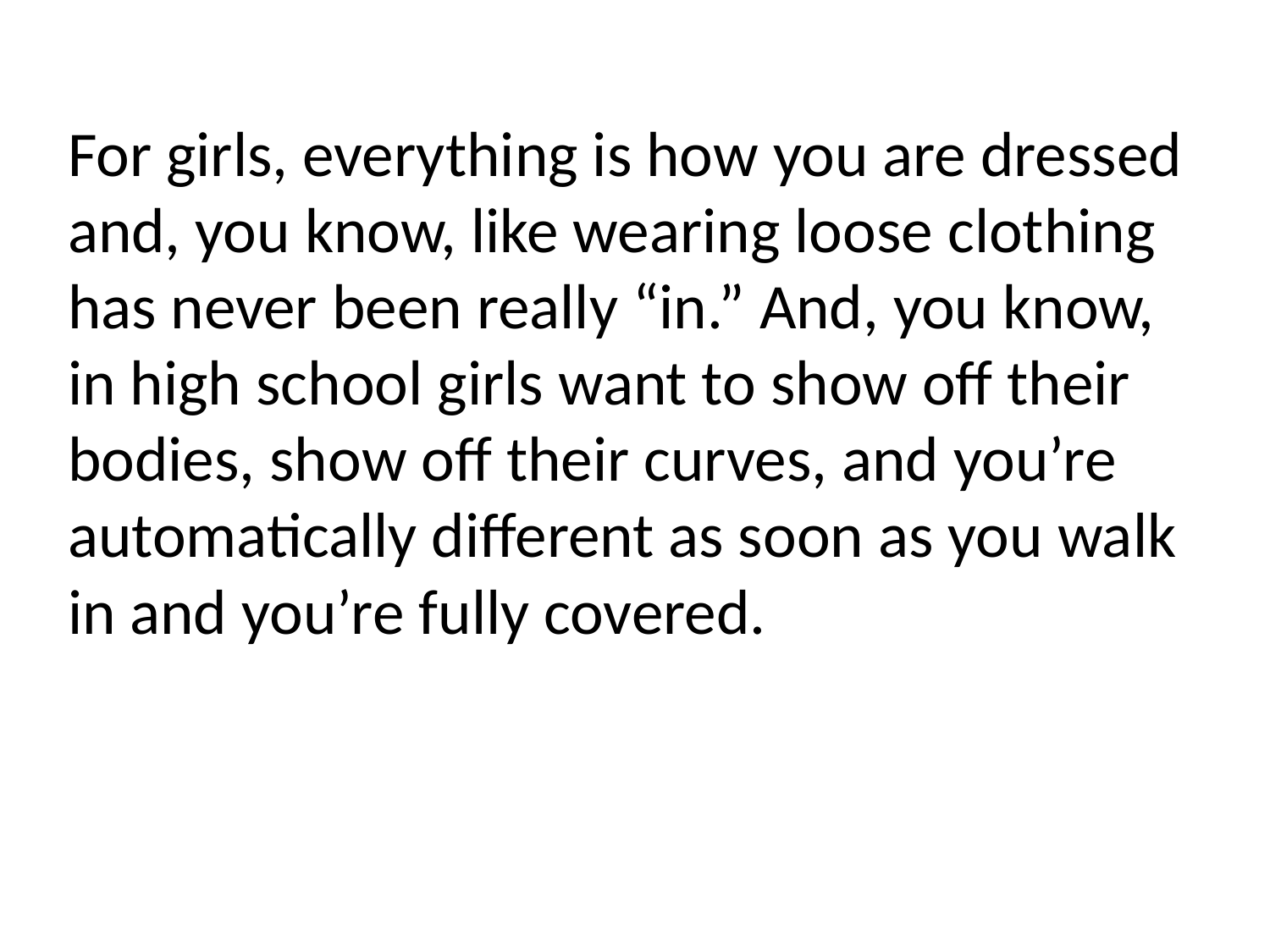

For girls, everything is how you are dressed and, you know, like wearing loose clothing has never been really “in.” And, you know, in high school girls want to show off their bodies, show off their curves, and you’re automatically different as soon as you walk in and you’re fully covered.